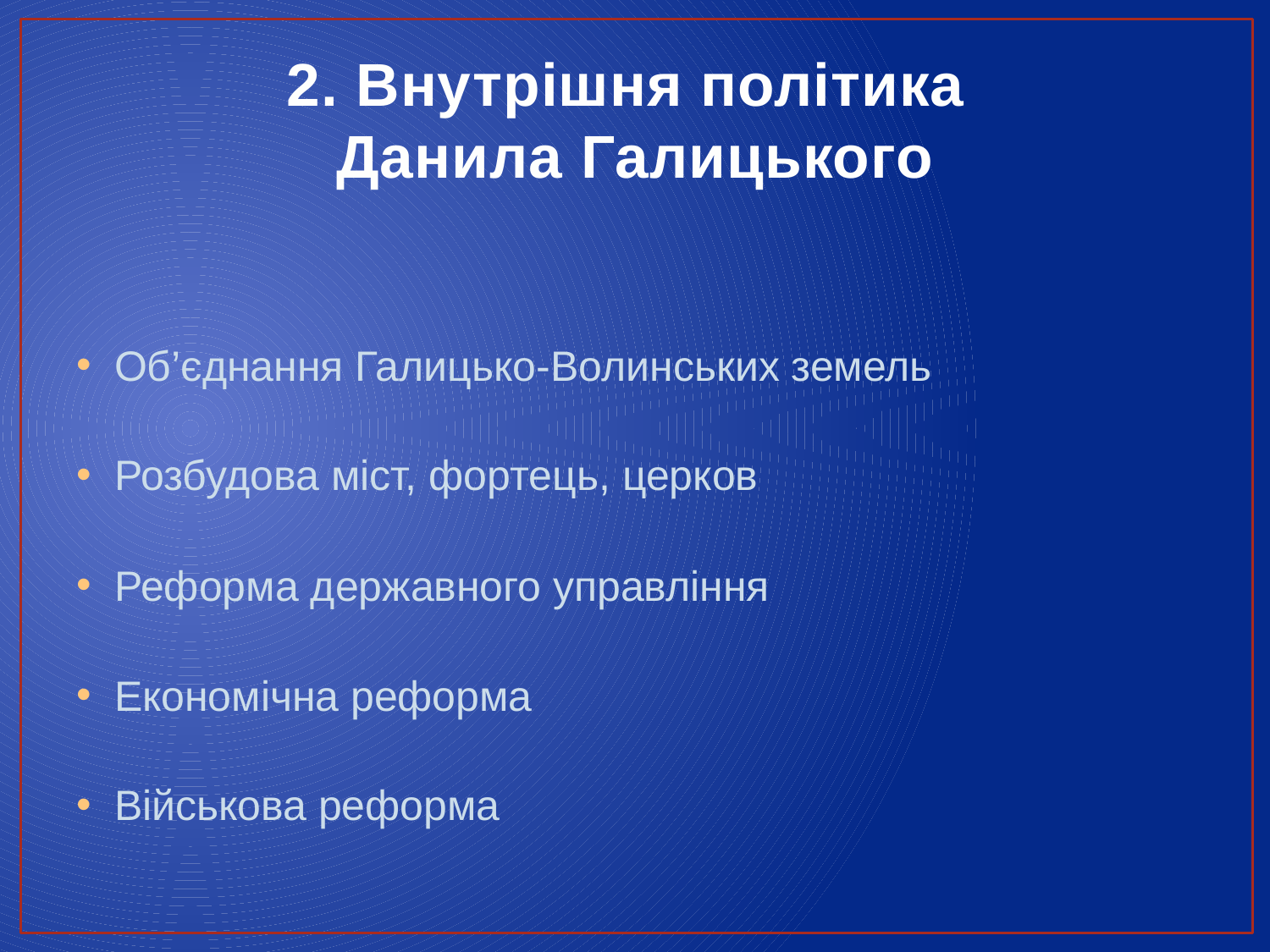

# 2. Внутрішня політика Данила Галицького

Об’єднання Галицько-Волинських земель
Розбудова міст, фортець, церков
Реформа державного управління
Економічна реформа
Військова реформа